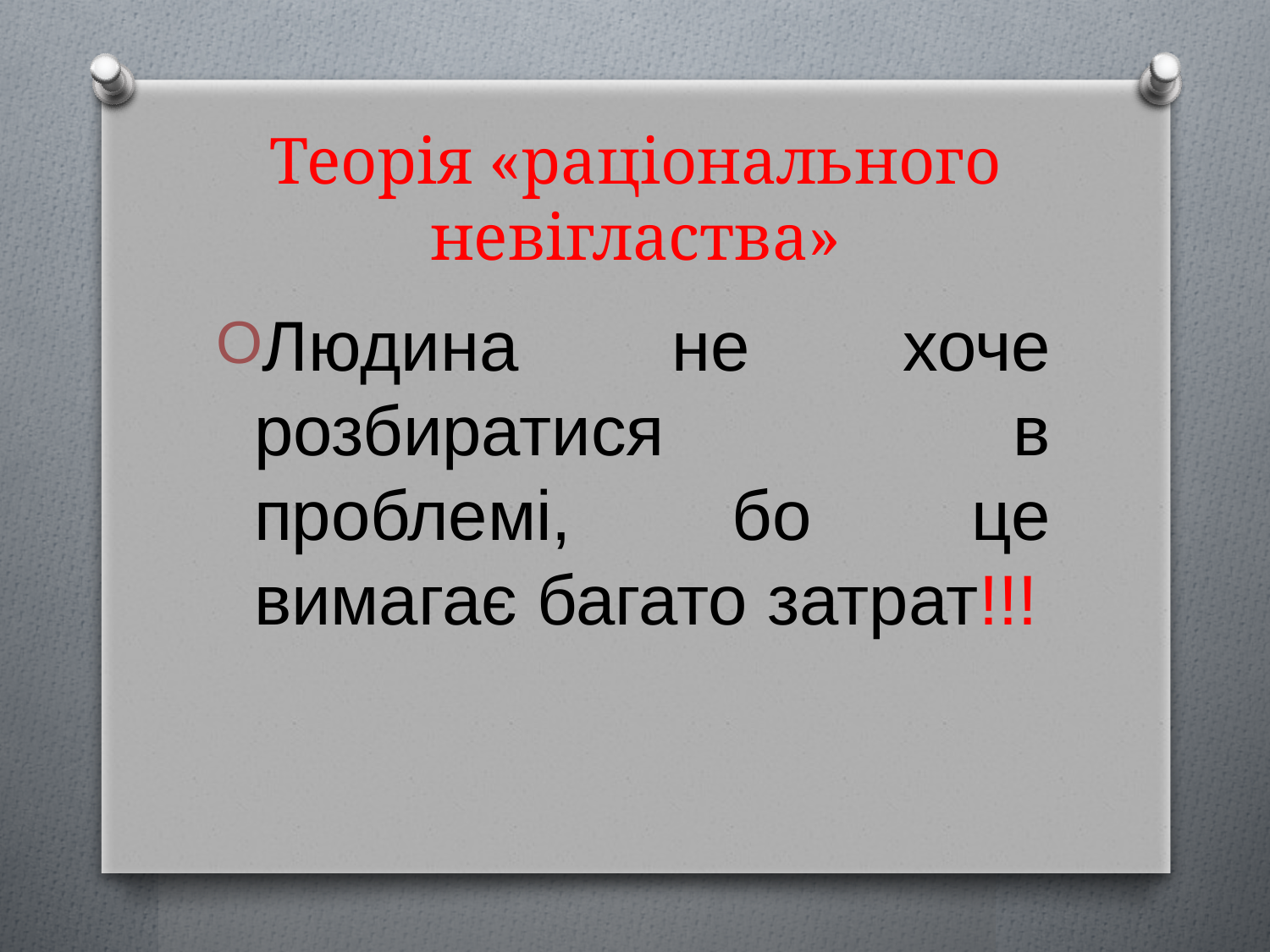

# Теорія «раціонального невігластва»
Людина не хоче розбиратися в проблемі, бо це вимагає багато затрат!!!